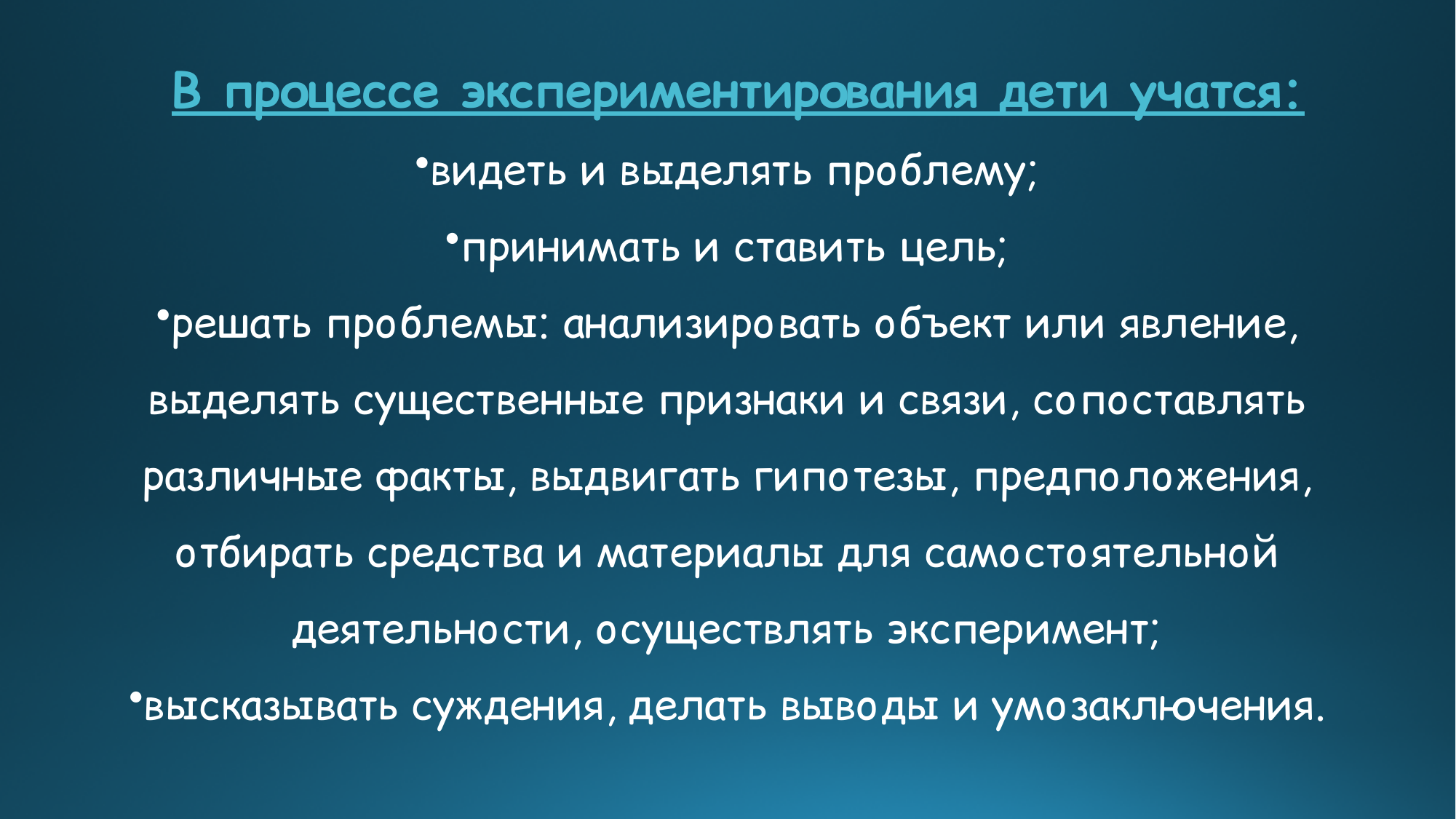

В процессе экспериментирования дети учатся:
видеть и выделять проблему;
принимать и ставить цель;
решать проблемы: анализировать объект или явление, выделять существенные признаки и связи, сопоставлять различные факты, выдвигать гипотезы, предположения, отбирать средства и материалы для самостоятельной деятельности, осуществлять эксперимент;
высказывать суждения, делать выводы и умозаключения.